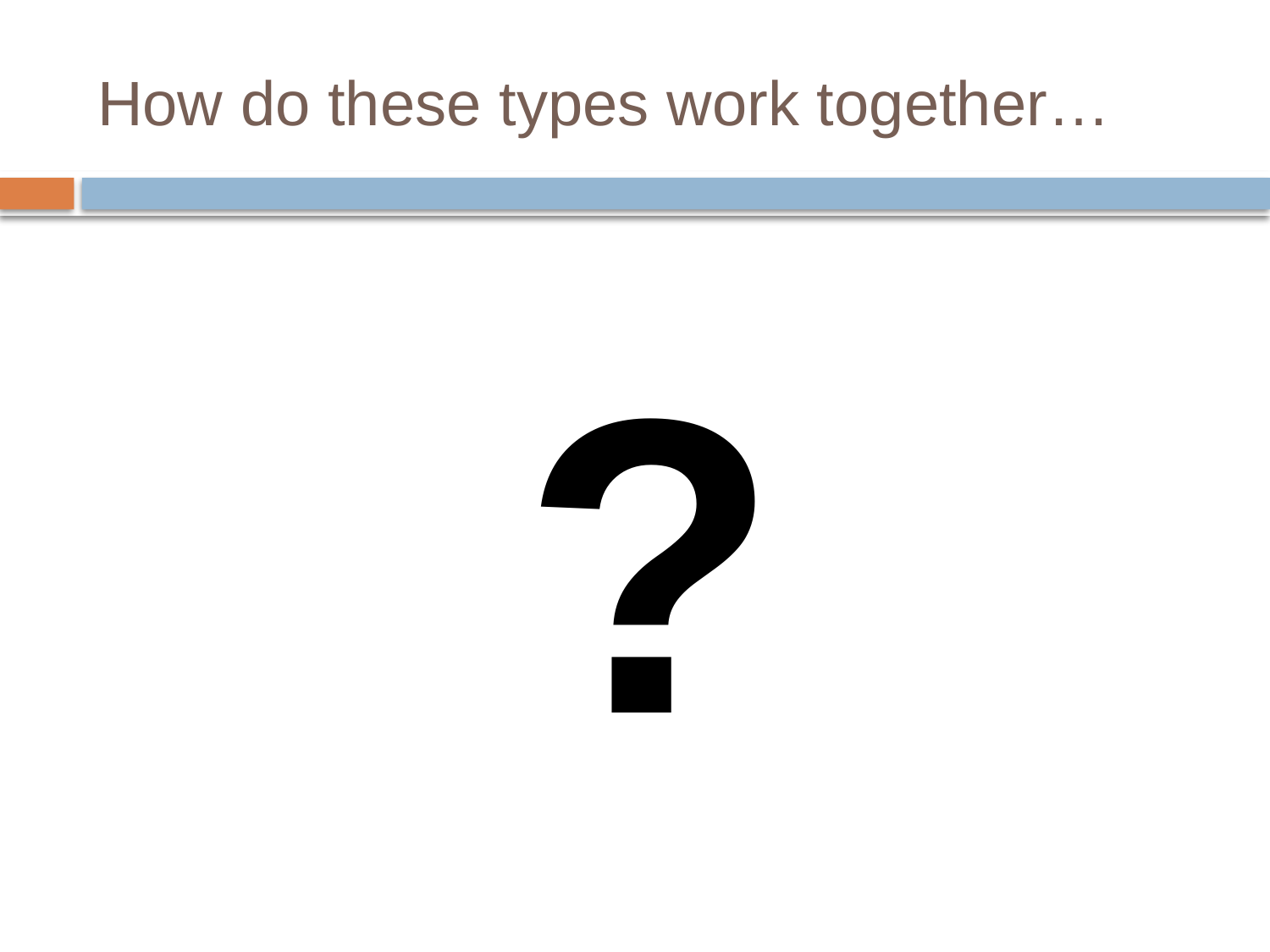

# How do these types work together…
?